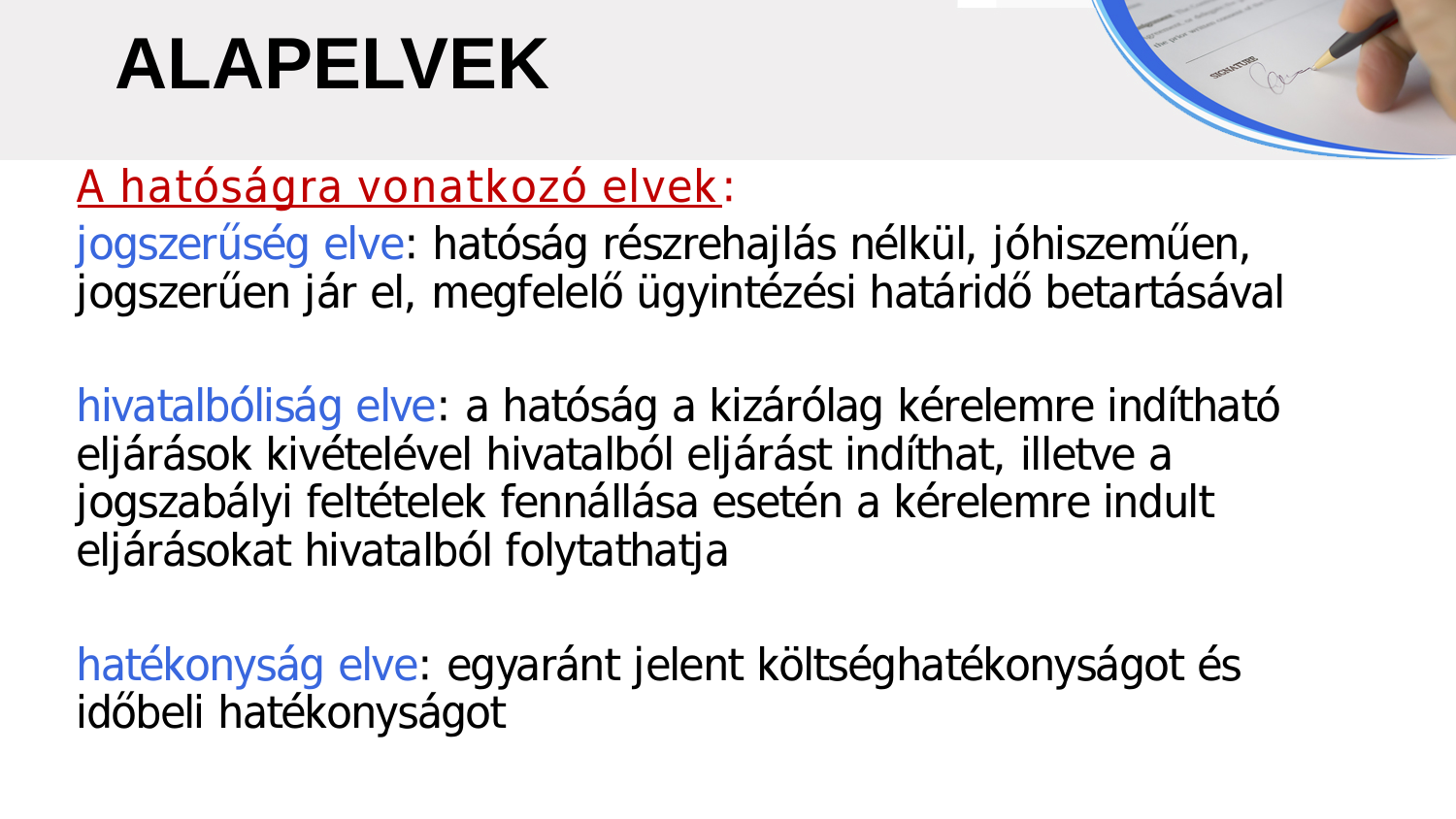

ALAPELVEK
A hatóságra vonatkozó elvek:
jogszerűség elve: hatóság részrehajlás nélkül, jóhiszeműen, jogszerűen jár el, megfelelő ügyintézési határidő betartásával

hivatalbóliság elve: a hatóság a kizárólag kérelemre indítható eljárások kivételével hivatalból eljárást indíthat, illetve a jogszabályi feltételek fennállása esetén a kérelemre indult eljárásokat hivatalból folytathatja

hatékonyság elve: egyaránt jelent költséghatékonyságot és időbeli hatékonyságot